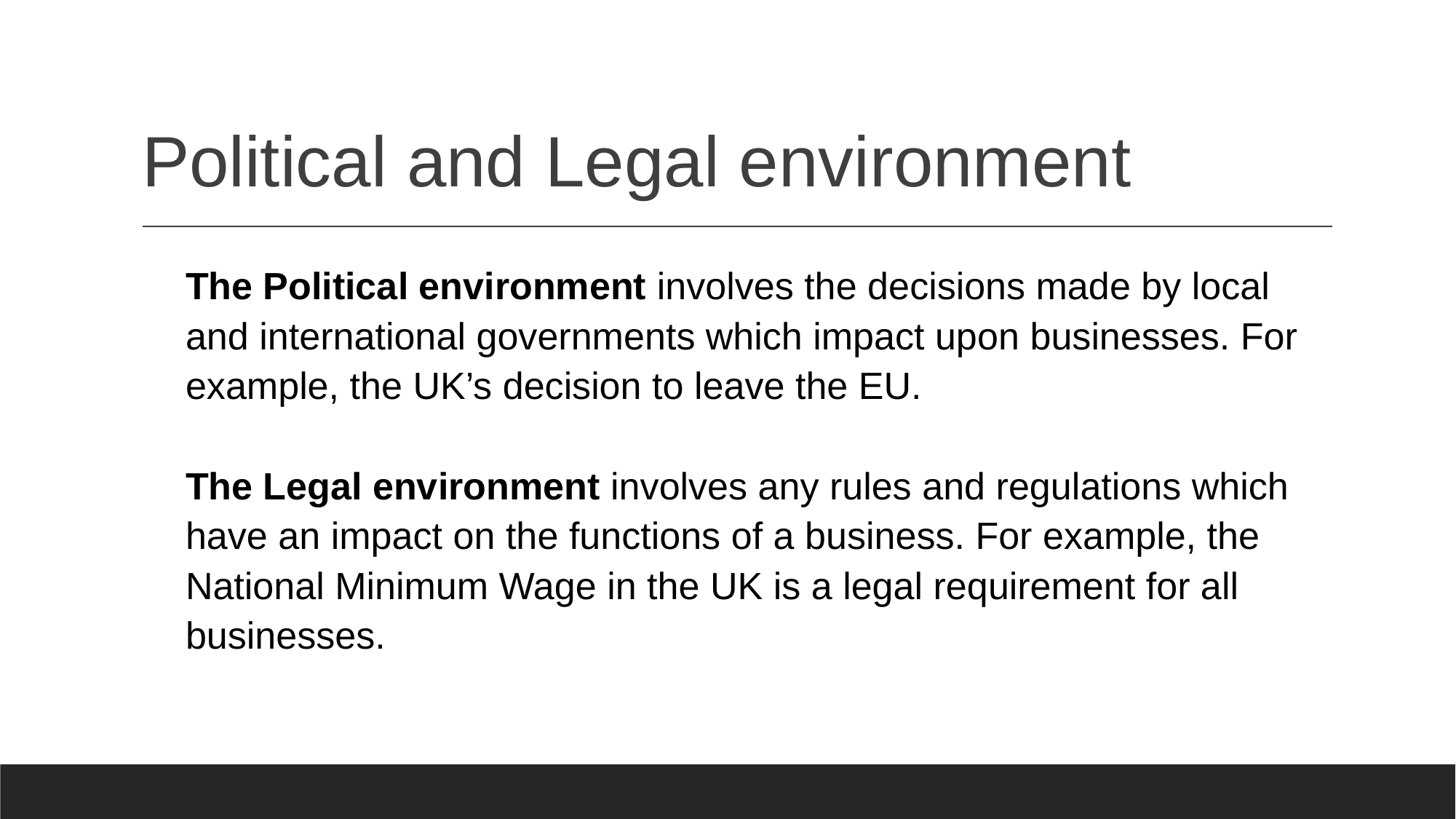

# Political and Legal environment
The Political environment involves the decisions made by local and international governments which impact upon businesses. For example, the UK’s decision to leave the EU.

The Legal environment involves any rules and regulations which have an impact on the functions of a business. For example, the National Minimum Wage in the UK is a legal requirement for all businesses.